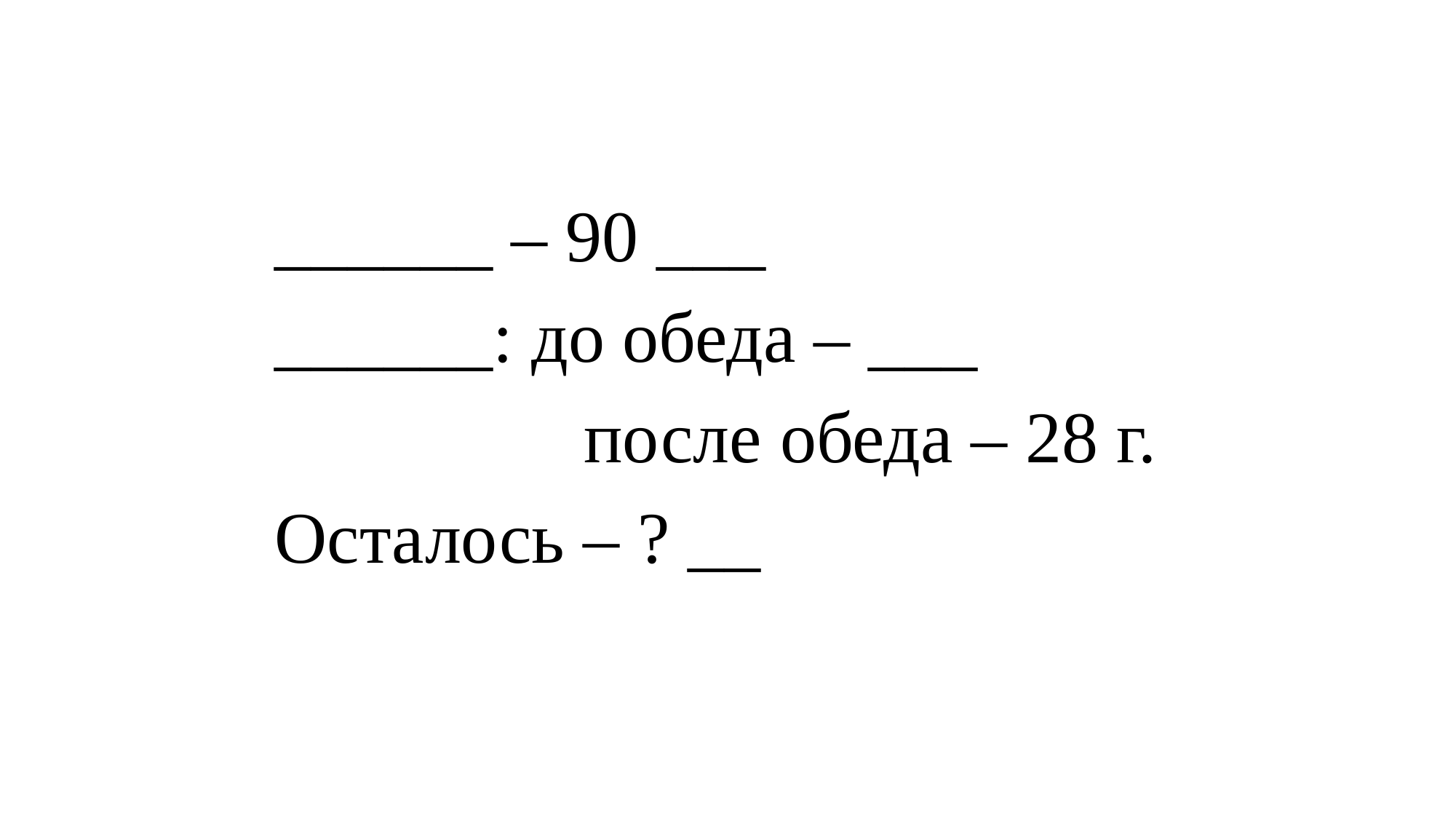

______ – 90 ___
______: до обеда – ___
                 после обеда – 28 г.
Осталось – ? __